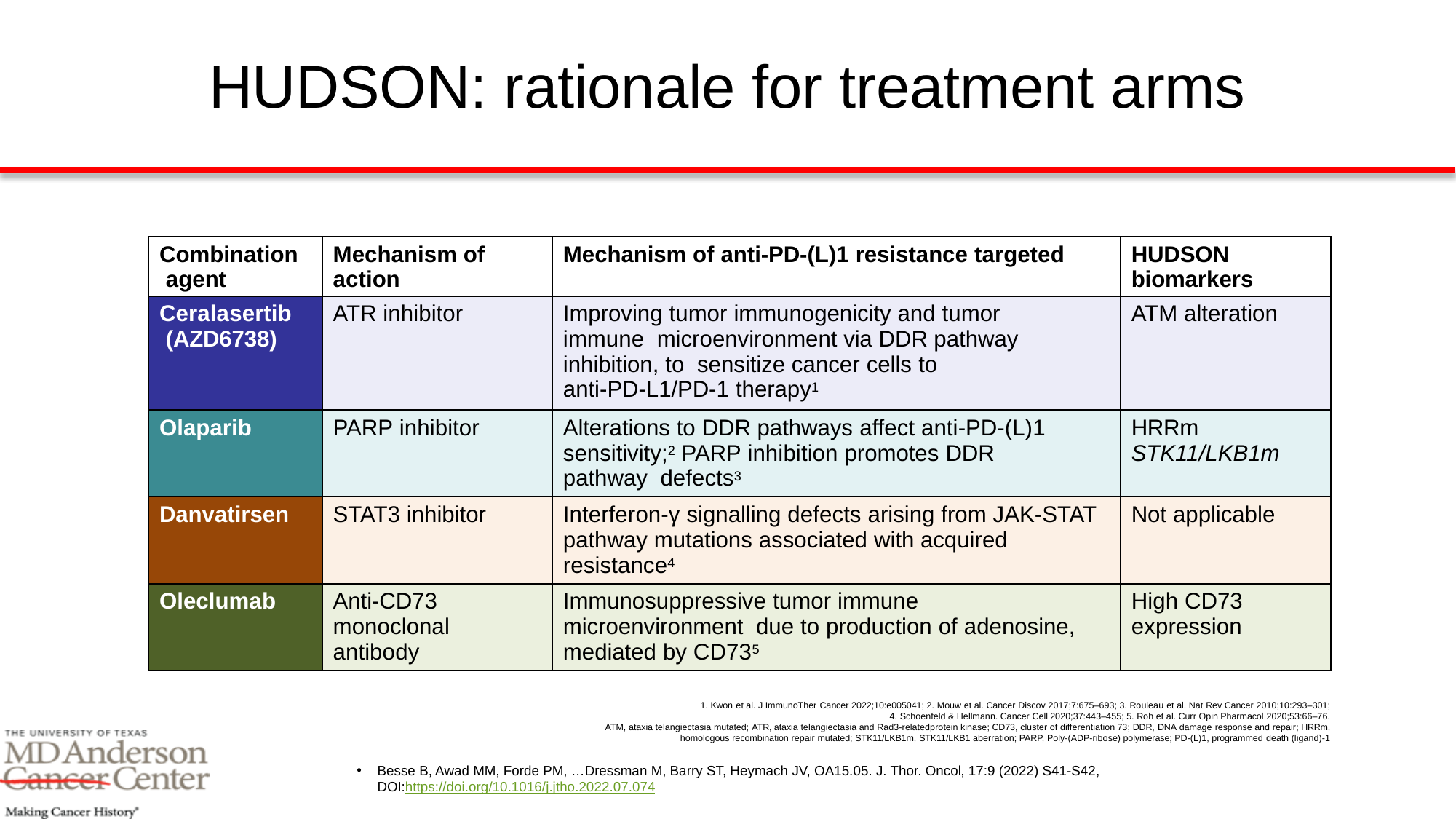

# HUDSON: rationale for treatment arms
| Combination agent | Mechanism of action | Mechanism of anti-PD-(L)1 resistance targeted | HUDSON biomarkers |
| --- | --- | --- | --- |
| Ceralasertib (AZD6738) | ATR inhibitor | Improving tumor immunogenicity and tumor immune microenvironment via DDR pathway inhibition, to sensitize cancer cells to anti-PD-L1/PD-1 therapy1 | ATM alteration |
| Olaparib | PARP inhibitor | Alterations to DDR pathways affect anti-PD-(L)1 sensitivity;2 PARP inhibition promotes DDR pathway defects3 | HRRm STK11/LKB1m |
| Danvatirsen | STAT3 inhibitor | Interferon-γ signalling defects arising from JAK-STAT pathway mutations associated with acquired resistance4 | Not applicable |
| Oleclumab | Anti-CD73 monoclonal antibody | Immunosuppressive tumor immune microenvironment due to production of adenosine, mediated by CD735 | High CD73 expression |
1. Kwon et al. J ImmunoTher Cancer 2022;10:e005041; 2. Mouw et al. Cancer Discov 2017;7:675–693; 3. Rouleau et al. Nat Rev Cancer 2010;10:293–301;
4. Schoenfeld & Hellmann. Cancer Cell 2020;37:443–455; 5. Roh et al. Curr Opin Pharmacol 2020;53:66–76.  ATM, ataxia telangiectasia mutated; ATR, ataxia telangiectasia and Rad3-relatedprotein kinase; CD73, cluster of differentiation 73; DDR, DNA damage response and repair; HRRm,  homologous recombination repair mutated; STK11/LKB1m, STK11/LKB1 aberration; PARP, Poly-(ADP-ribose) polymerase; PD-(L)1, programmed death (ligand)-1
Besse B, Awad MM, Forde PM, …Dressman M, Barry ST, Heymach JV, OA15.05. J. Thor. Oncol, 17:9 (2022) S41-S42, DOI:https://doi.org/10.1016/j.jtho.2022.07.074